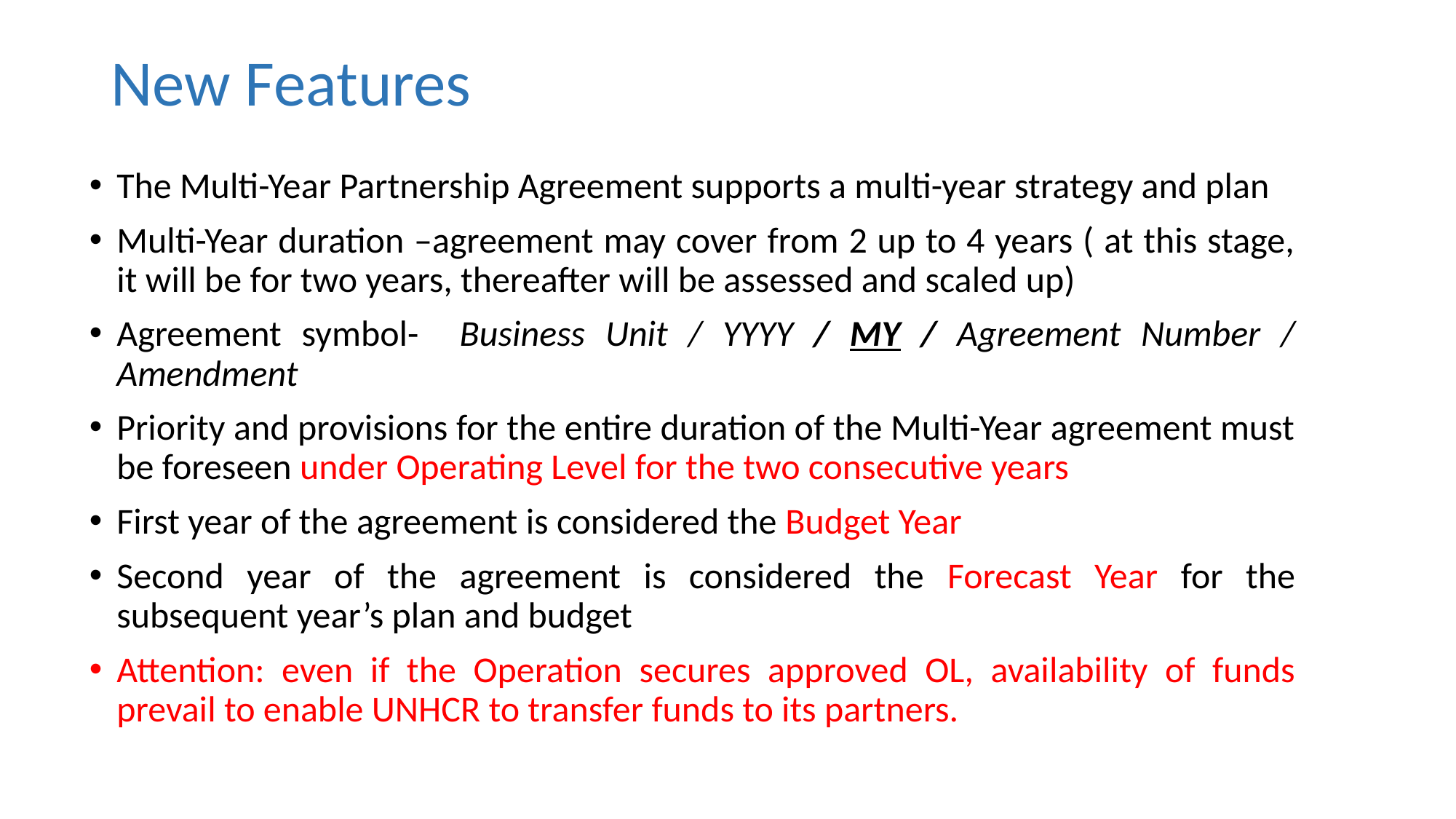

# New Features
The Multi-Year Partnership Agreement supports a multi-year strategy and plan
Multi-Year duration –agreement may cover from 2 up to 4 years ( at this stage, it will be for two years, thereafter will be assessed and scaled up)
Agreement symbol-  Business Unit / YYYY / MY / Agreement Number / Amendment
Priority and provisions for the entire duration of the Multi-Year agreement must be foreseen under Operating Level for the two consecutive years
First year of the agreement is considered the Budget Year
Second year of the agreement is considered the Forecast Year for the subsequent year’s plan and budget
Attention: even if the Operation secures approved OL, availability of funds prevail to enable UNHCR to transfer funds to its partners.